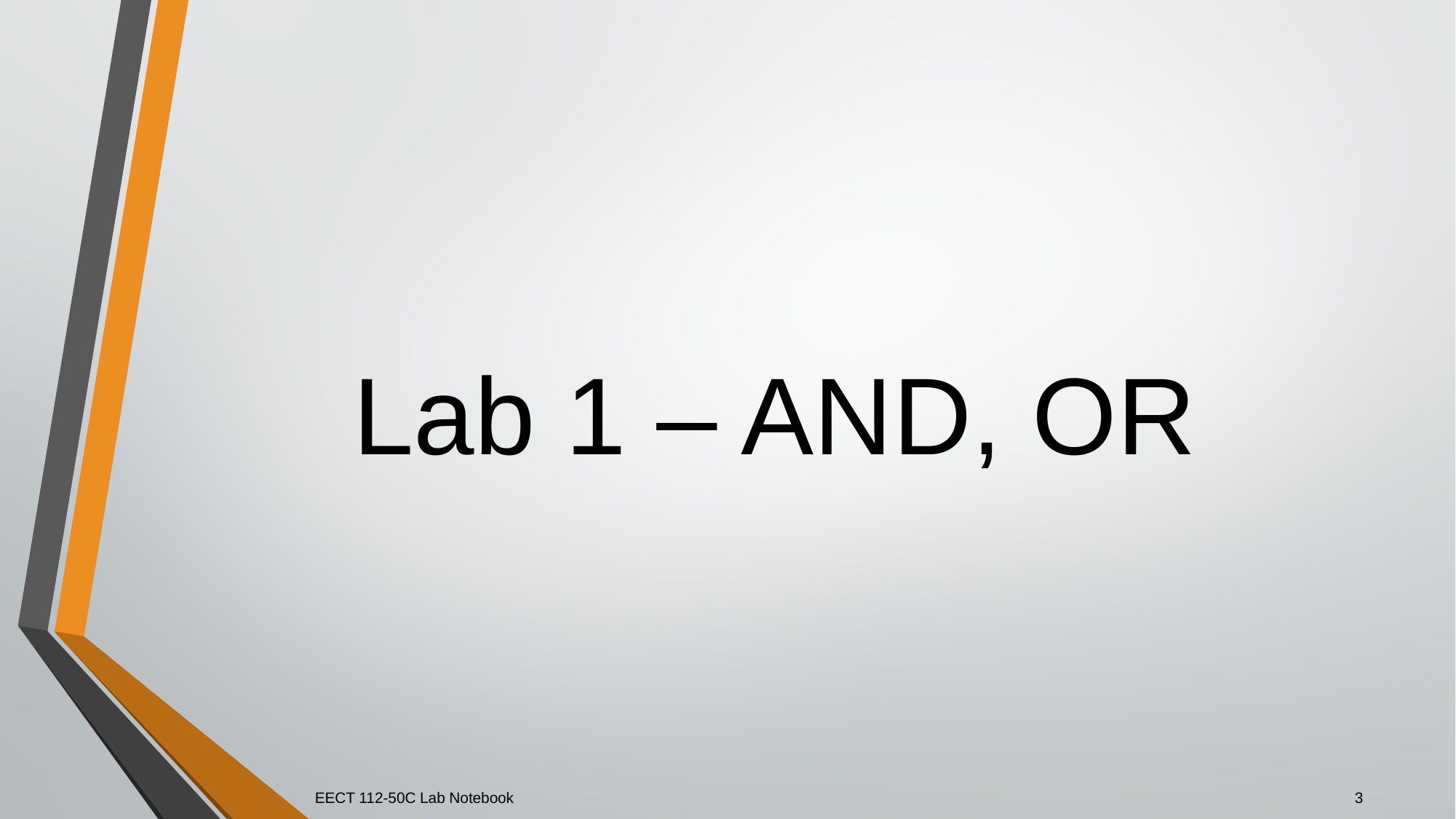

# Lab 1 – AND, OR
EECT 112-50C Lab Notebook
3